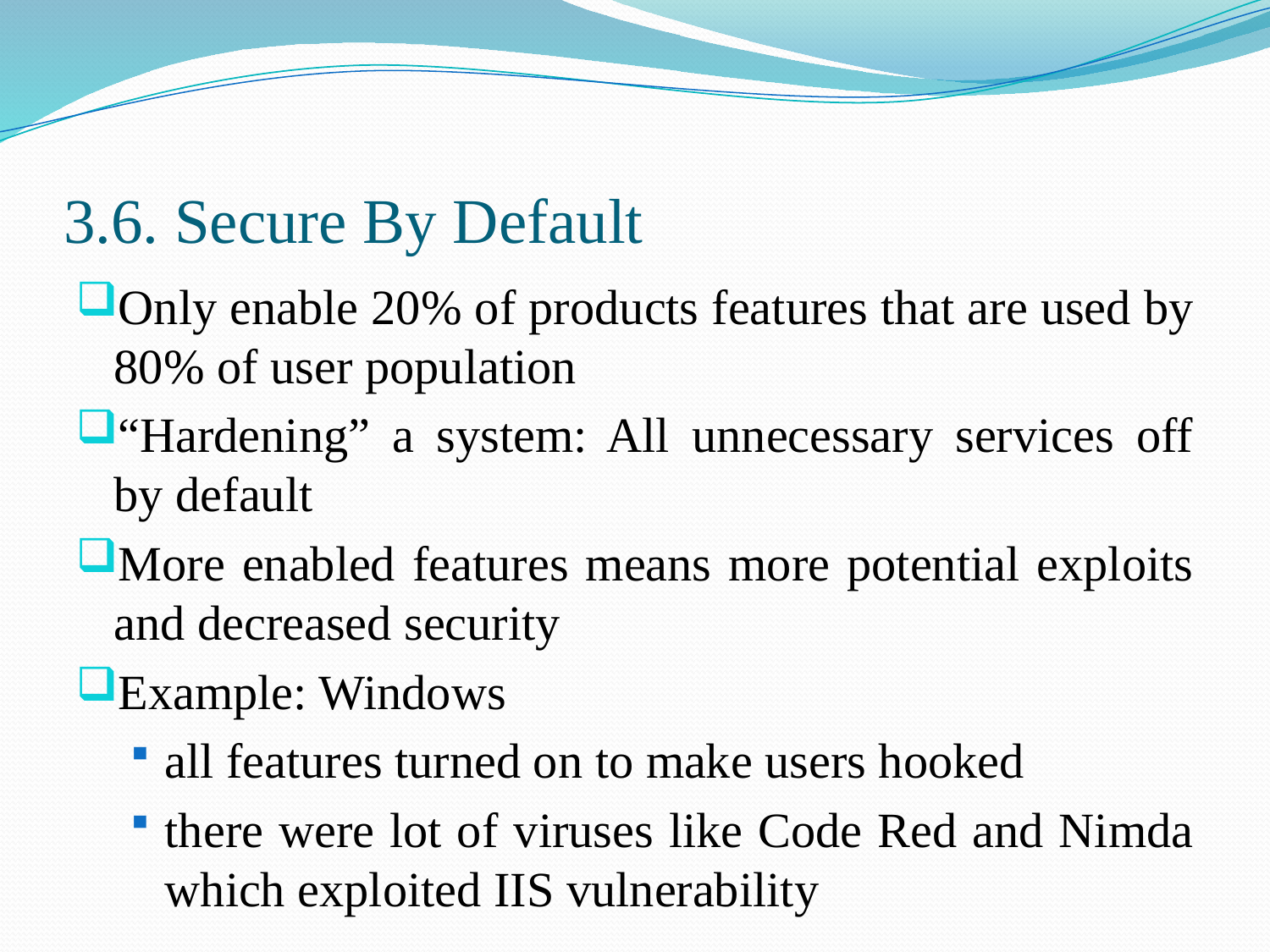

# 3.6. Secure By Default
Only enable 20% of products features that are used by 80% of user population
“Hardening” a system: All unnecessary services off by default
More enabled features means more potential exploits and decreased security
Example: Windows
all features turned on to make users hooked
there were lot of viruses like Code Red and Nimda which exploited IIS vulnerability